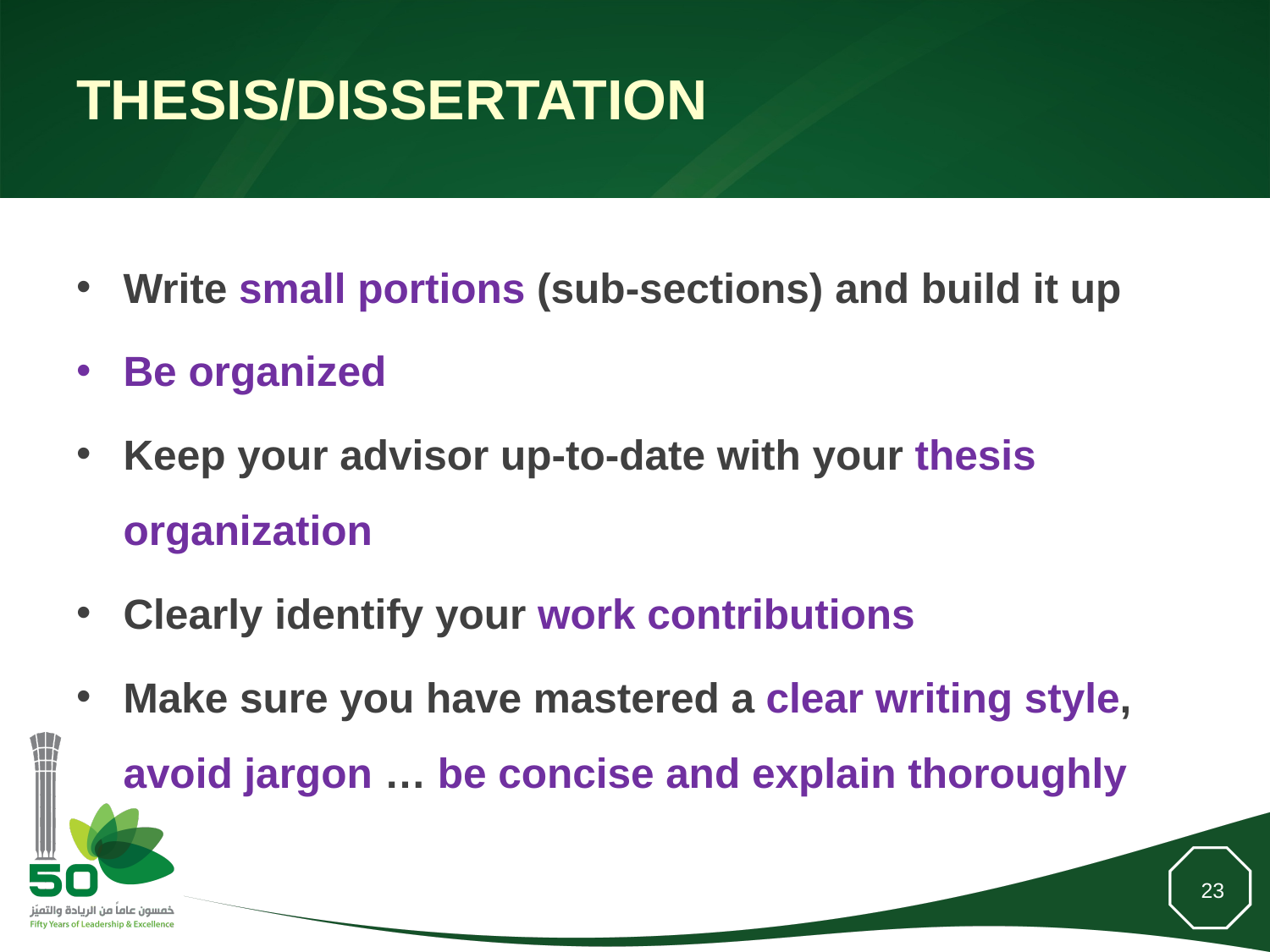

# Thesis/Dissertation
Write small portions (sub-sections) and build it up
Be organized
Keep your advisor up-to-date with your thesis organization
Clearly identify your work contributions
Make sure you have mastered a clear writing style, avoid jargon … be concise and explain thoroughly
23